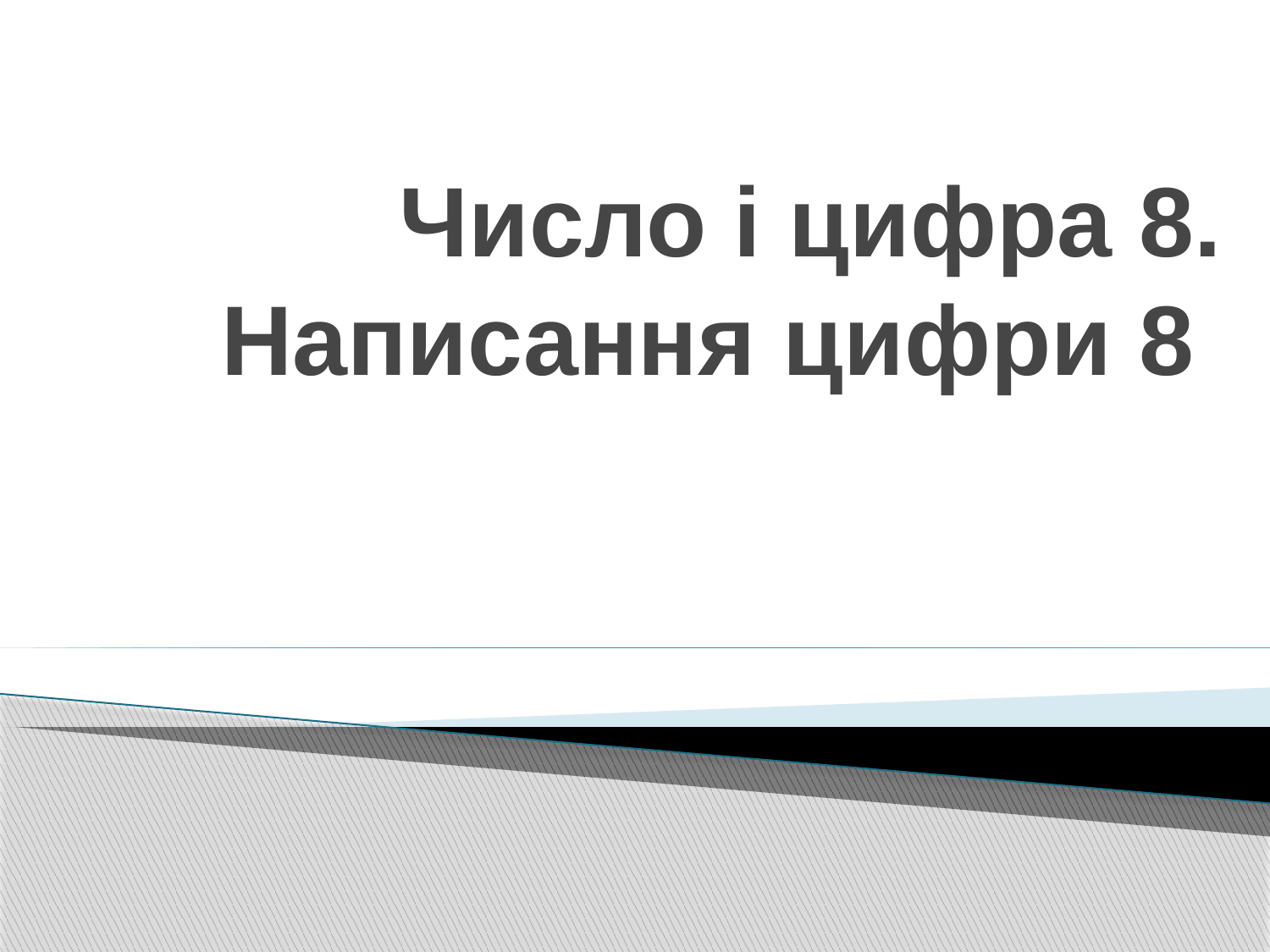

# Число і цифра 8. Написання цифри 8